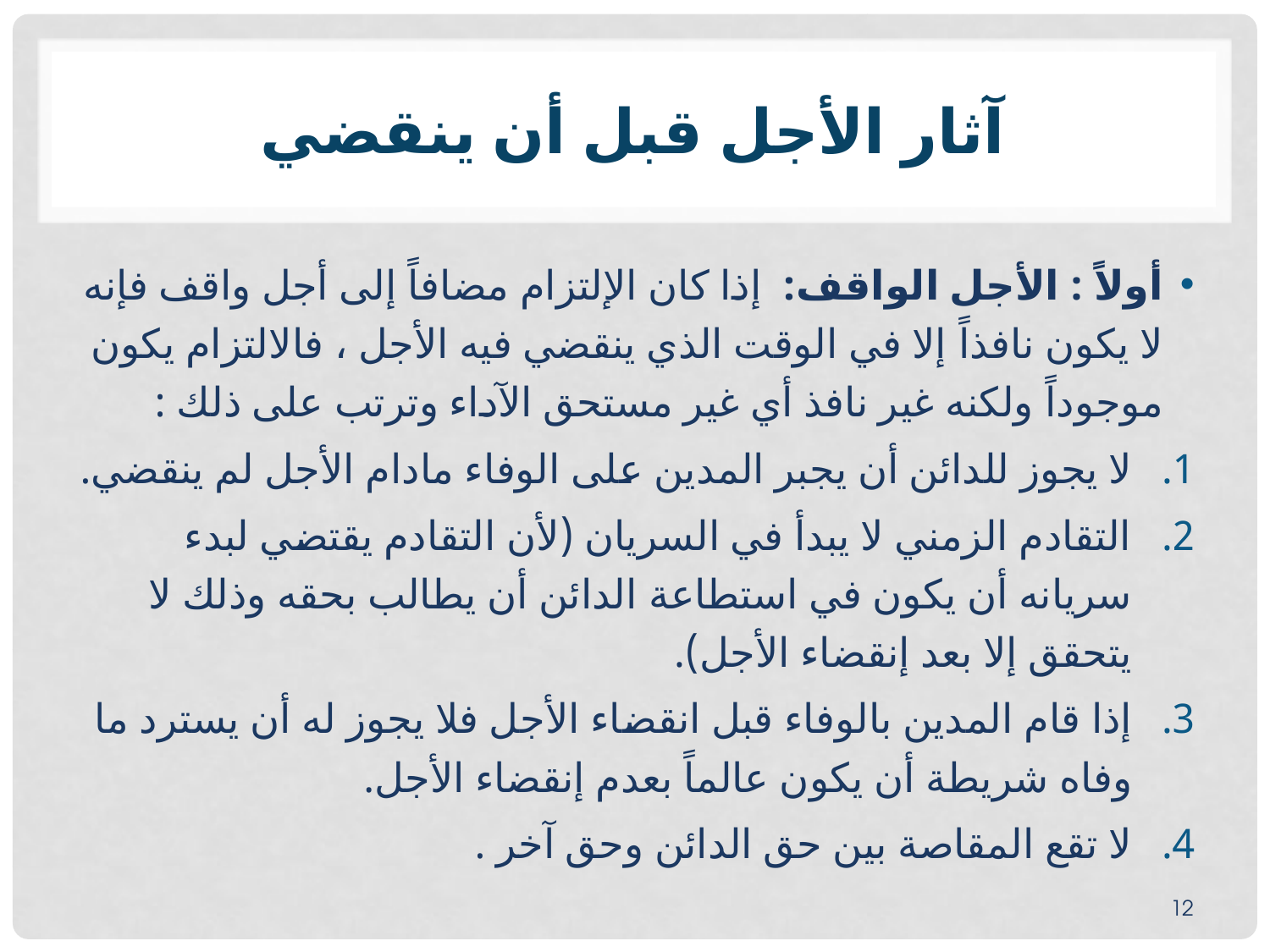

# آثار الأجل قبل أن ينقضي
أولاً : الأجل الواقف:  إذا كان الإلتزام مضافاً إلى أجل واقف فإنه لا يكون نافذاً إلا في الوقت الذي ينقضي فيه الأجل ، فالالتزام يكون موجوداً ولكنه غير نافذ أي غير مستحق الآداء وترتب على ذلك :
لا يجوز للدائن أن يجبر المدين على الوفاء مادام الأجل لم ينقضي.
التقادم الزمني لا يبدأ في السريان (لأن التقادم يقتضي لبدء سريانه أن يكون في استطاعة الدائن أن يطالب بحقه وذلك لا يتحقق إلا بعد إنقضاء الأجل).
إذا قام المدين بالوفاء قبل انقضاء الأجل فلا يجوز له أن يسترد ما وفاه شريطة أن يكون عالماً بعدم إنقضاء الأجل.
لا تقع المقاصة بين حق الدائن وحق آخر .
12